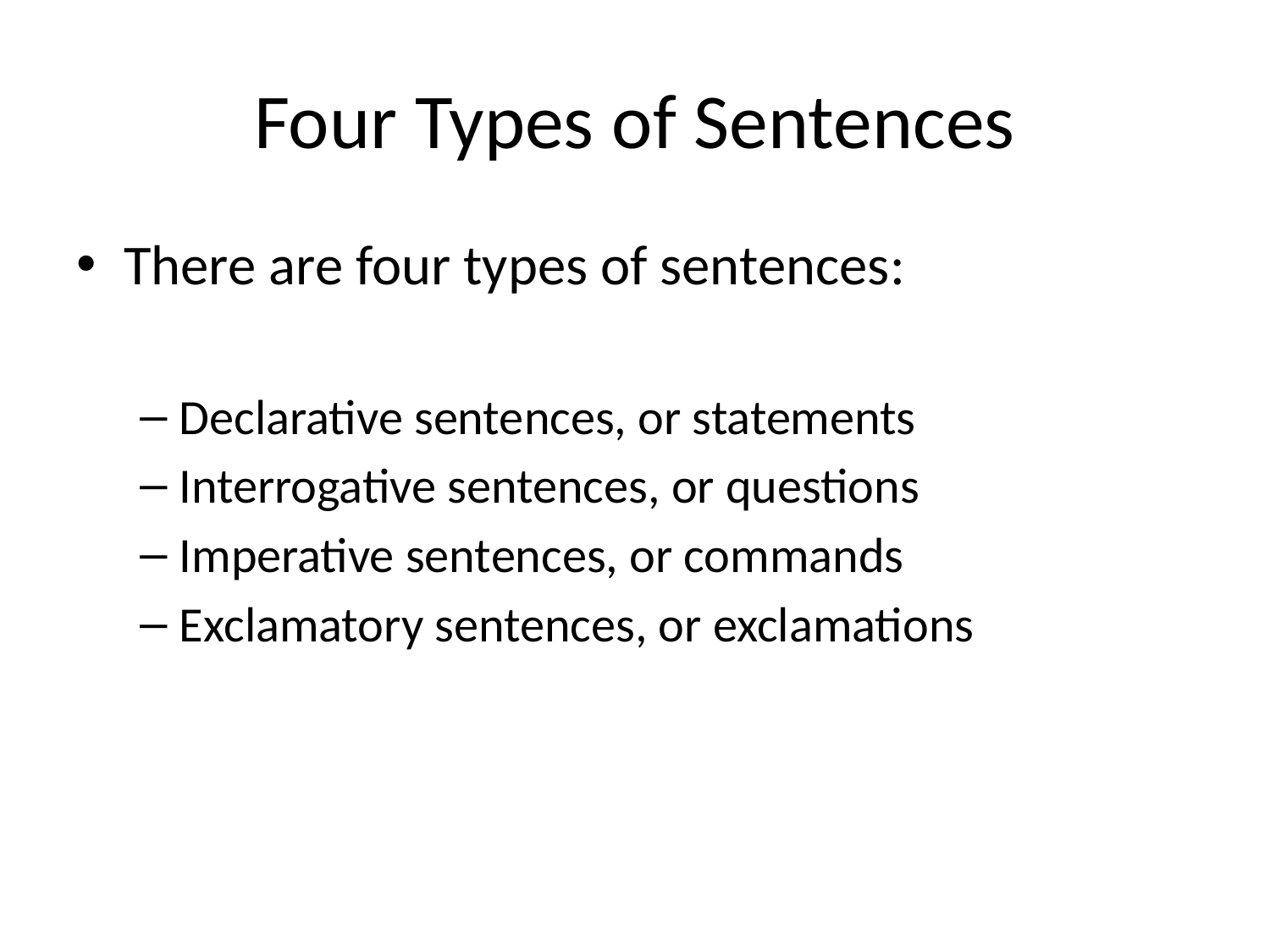

# Four Types of Sentences
There are four types of sentences:

Declarative sentences, or statements
Interrogative sentences, or questions
Imperative sentences, or commands
Exclamatory sentences, or exclamations